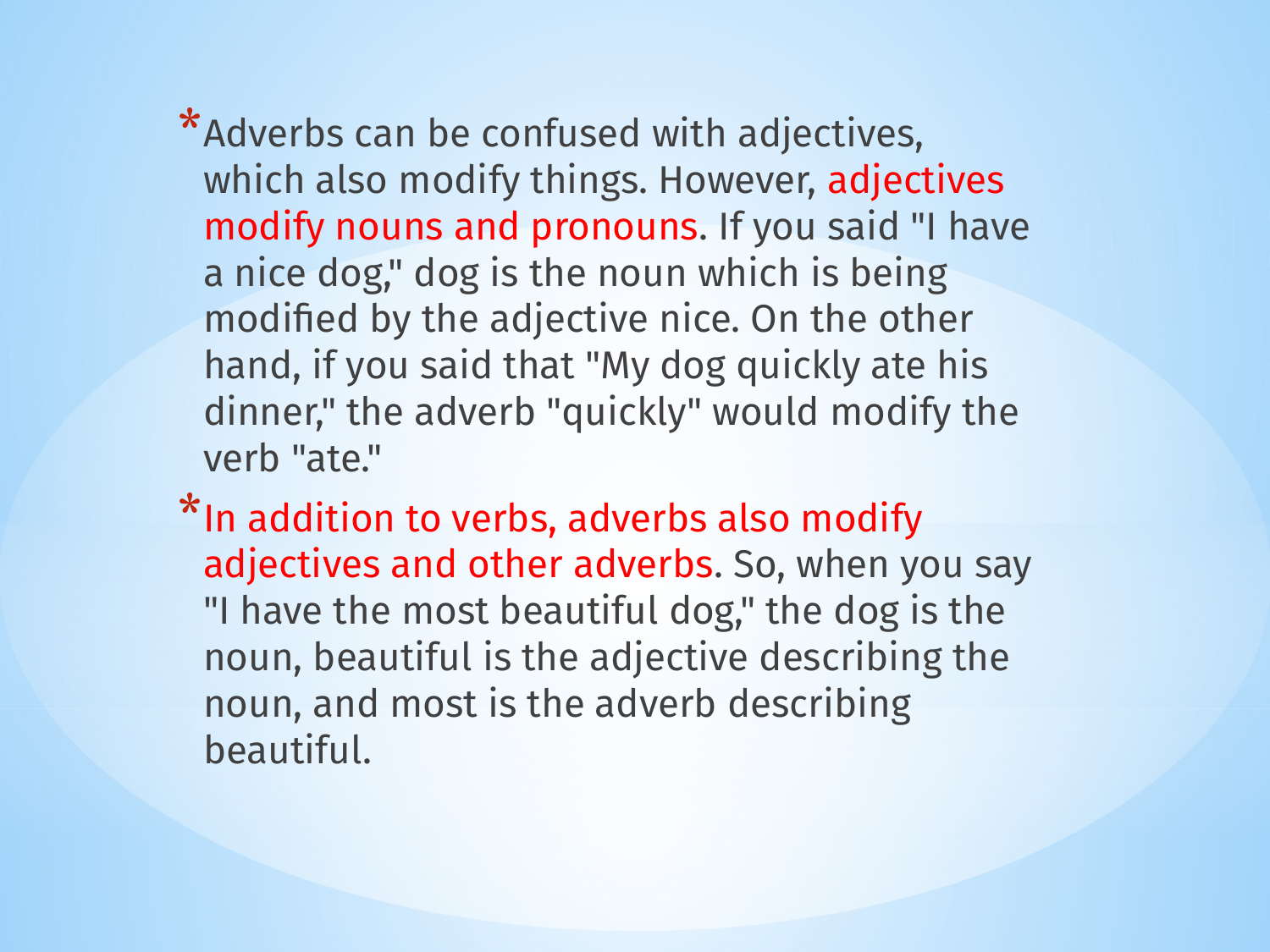

Adverbs can be confused with adjectives, which also modify things. However, adjectives modify nouns and pronouns. If you said "I have a nice dog," dog is the noun which is being modified by the adjective nice. On the other hand, if you said that "My dog quickly ate his dinner," the adverb "quickly" would modify the verb "ate."
In addition to verbs, adverbs also modify adjectives and other adverbs. So, when you say "I have the most beautiful dog," the dog is the noun, beautiful is the adjective describing the noun, and most is the adverb describing beautiful.